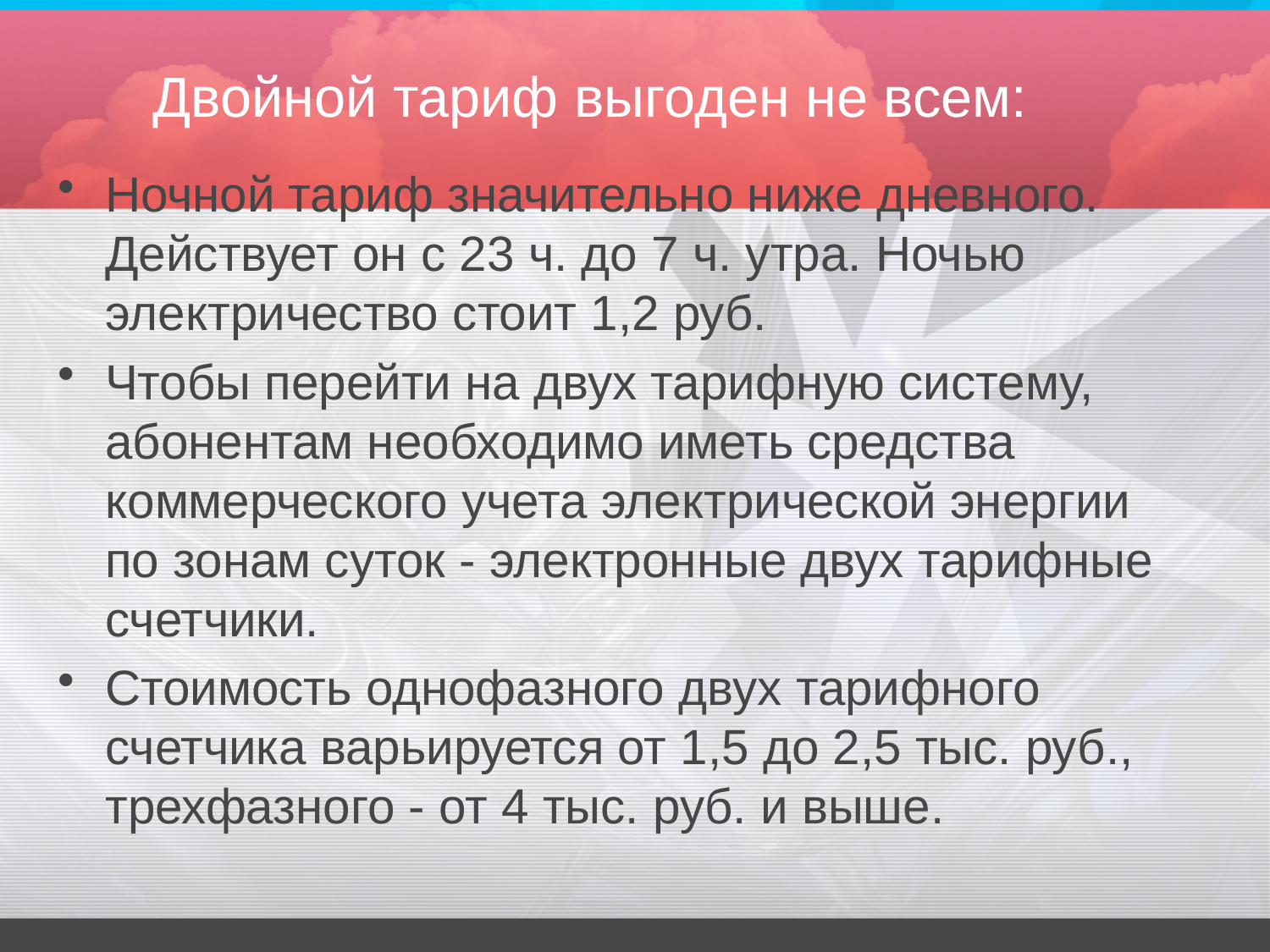

# Двойной тариф выгоден не всем:
Ночной тариф значительно ниже дневного. Действует он с 23 ч. до 7 ч. утра. Ночью электричество стоит 1,2 руб.
Чтобы перейти на двух тарифную систему, абонентам необходимо иметь средства коммерческого учета электрической энергии по зонам суток - электронные двух тарифные счетчики.
Стоимость однофазного двух тарифного счетчика варьируется от 1,5 до 2,5 тыс. руб., трехфазного - от 4 тыс. руб. и выше.